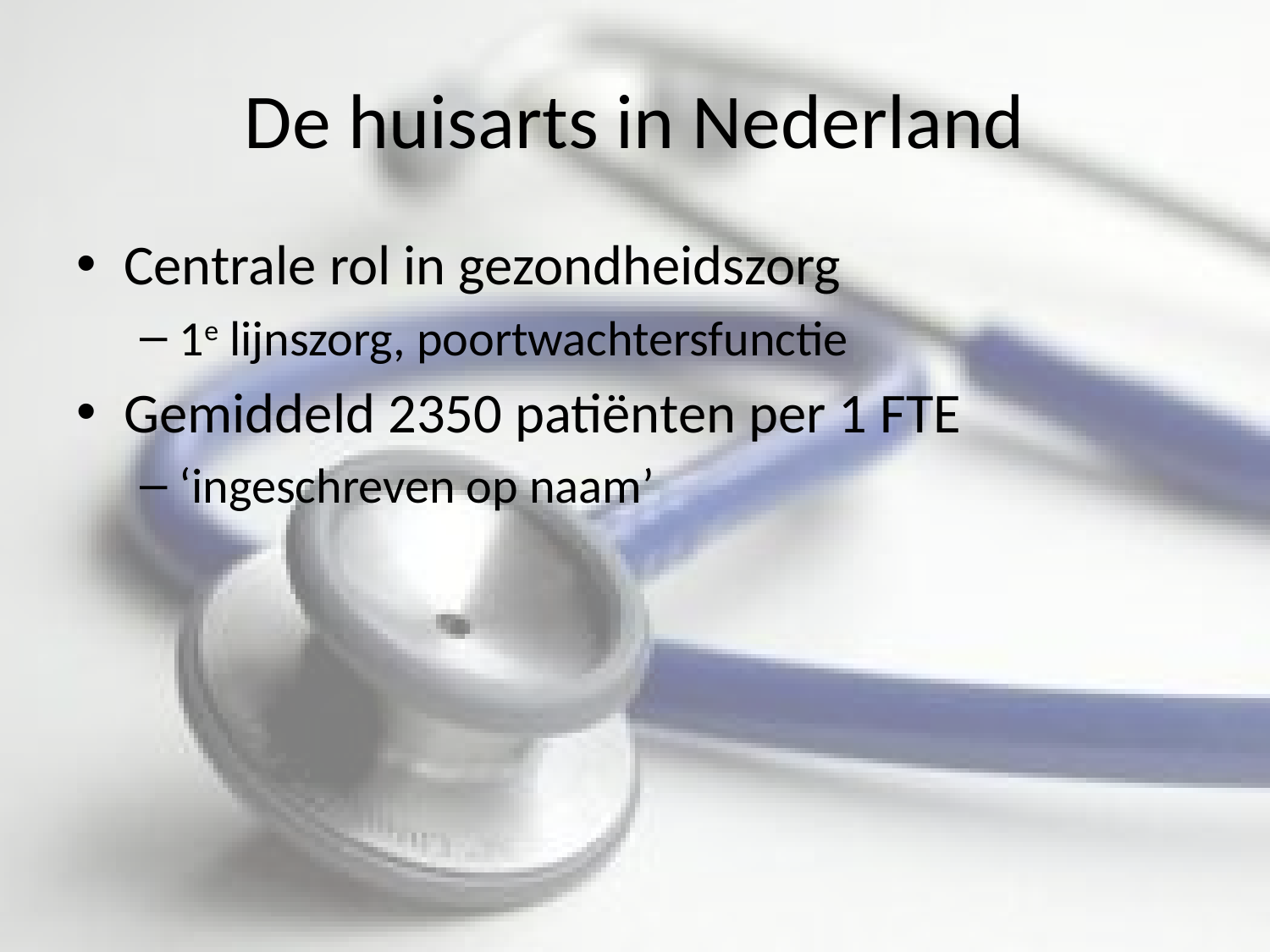

# De huisarts in Nederland
Centrale rol in gezondheidszorg
1e lijnszorg, poortwachtersfunctie
Gemiddeld 2350 patiënten per 1 FTE
‘ingeschreven op naam’